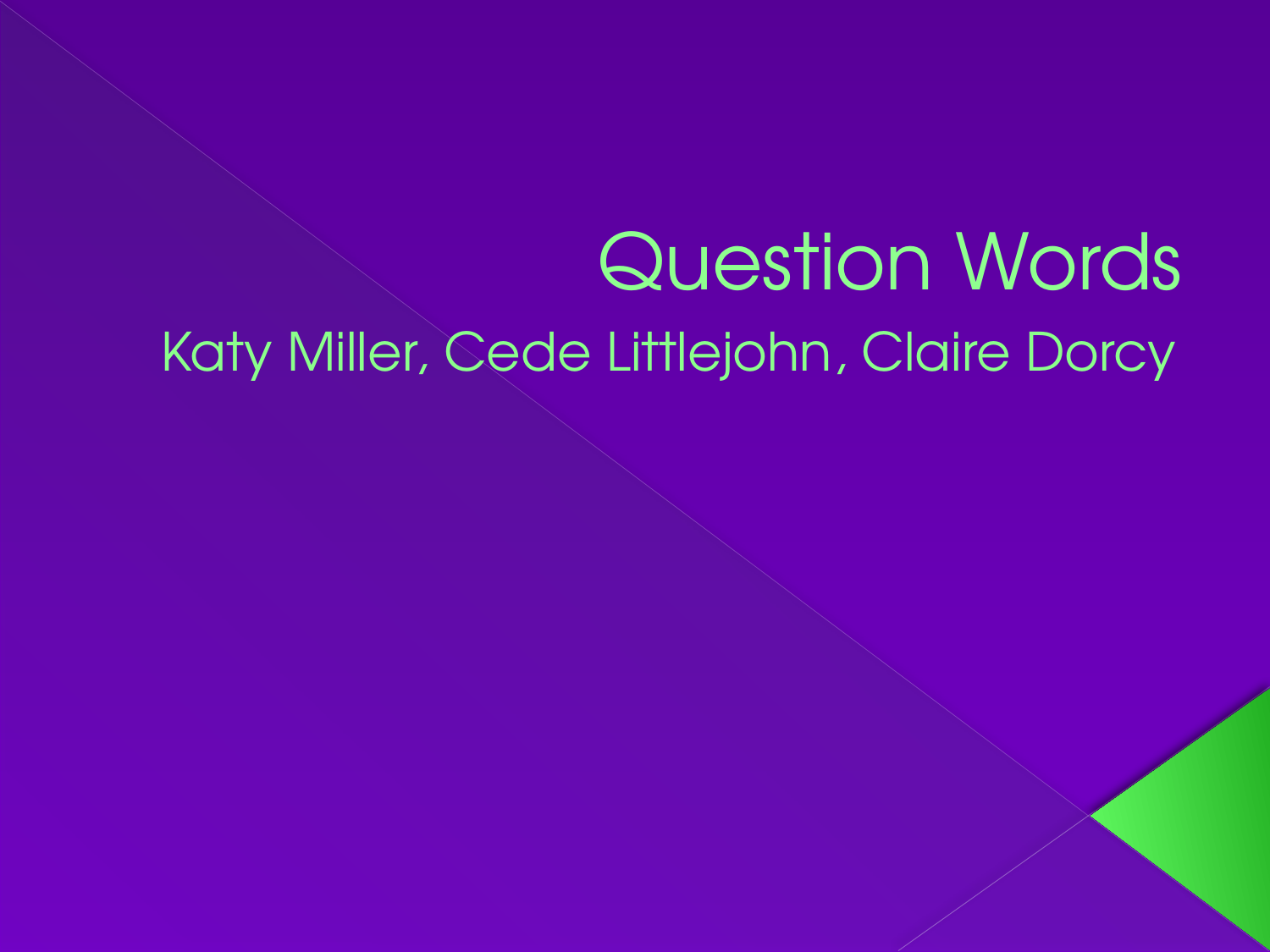

# Question Words
Katy Miller, Cede Littlejohn, Claire Dorcy